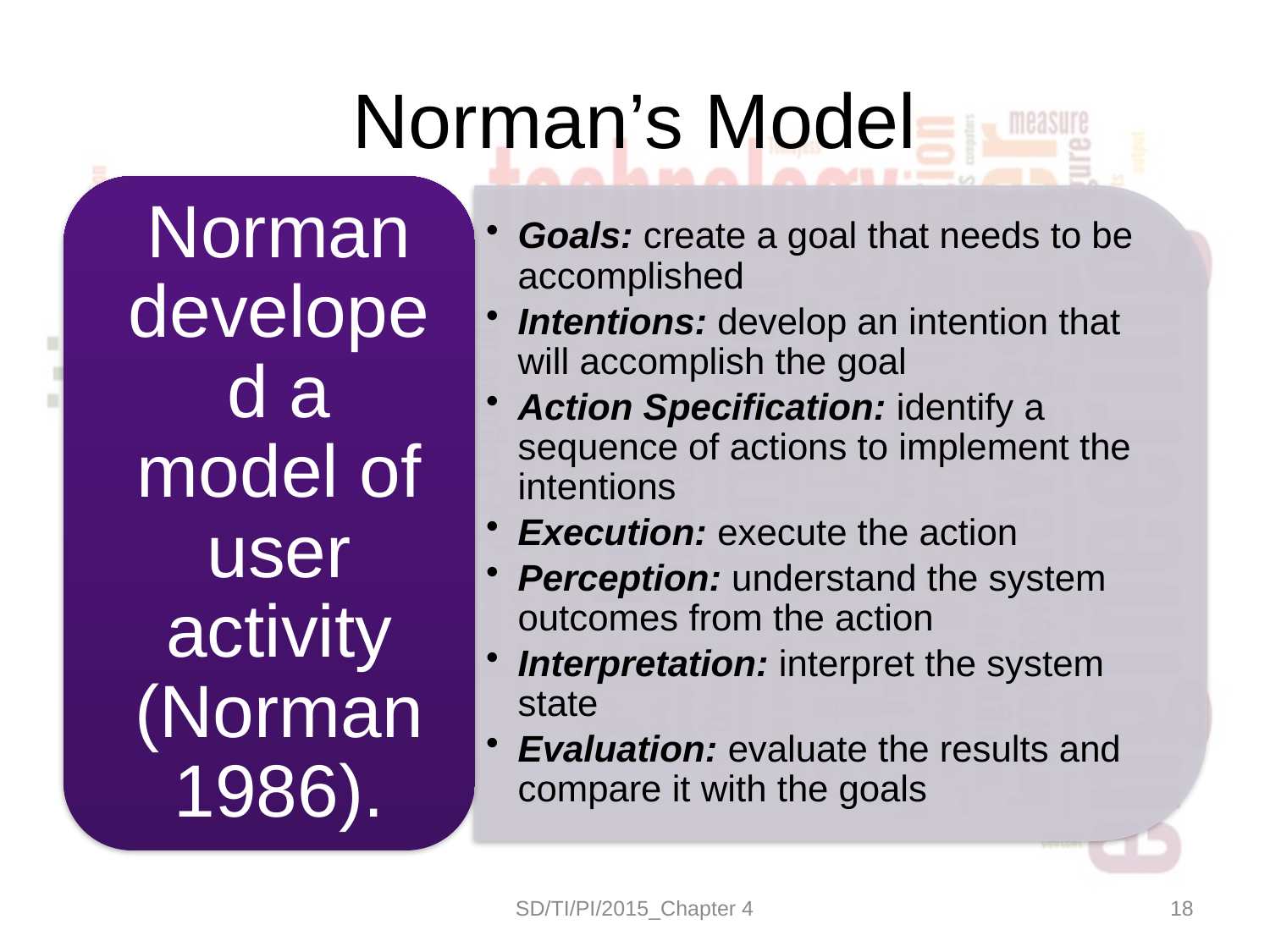

# Norman’s Model
Goals: create a goal that needs to be accomplished
Intentions: develop an intention that will accomplish the goal
Action Specification: identify a sequence of actions to implement the intentions
Execution: execute the action
Perception: understand the system outcomes from the action
Interpretation: interpret the system state
Evaluation: evaluate the results and compare it with the goals
Norman developed a model of user activity (Norman 1986).
SD/TI/PI/2015_Chapter 4
18